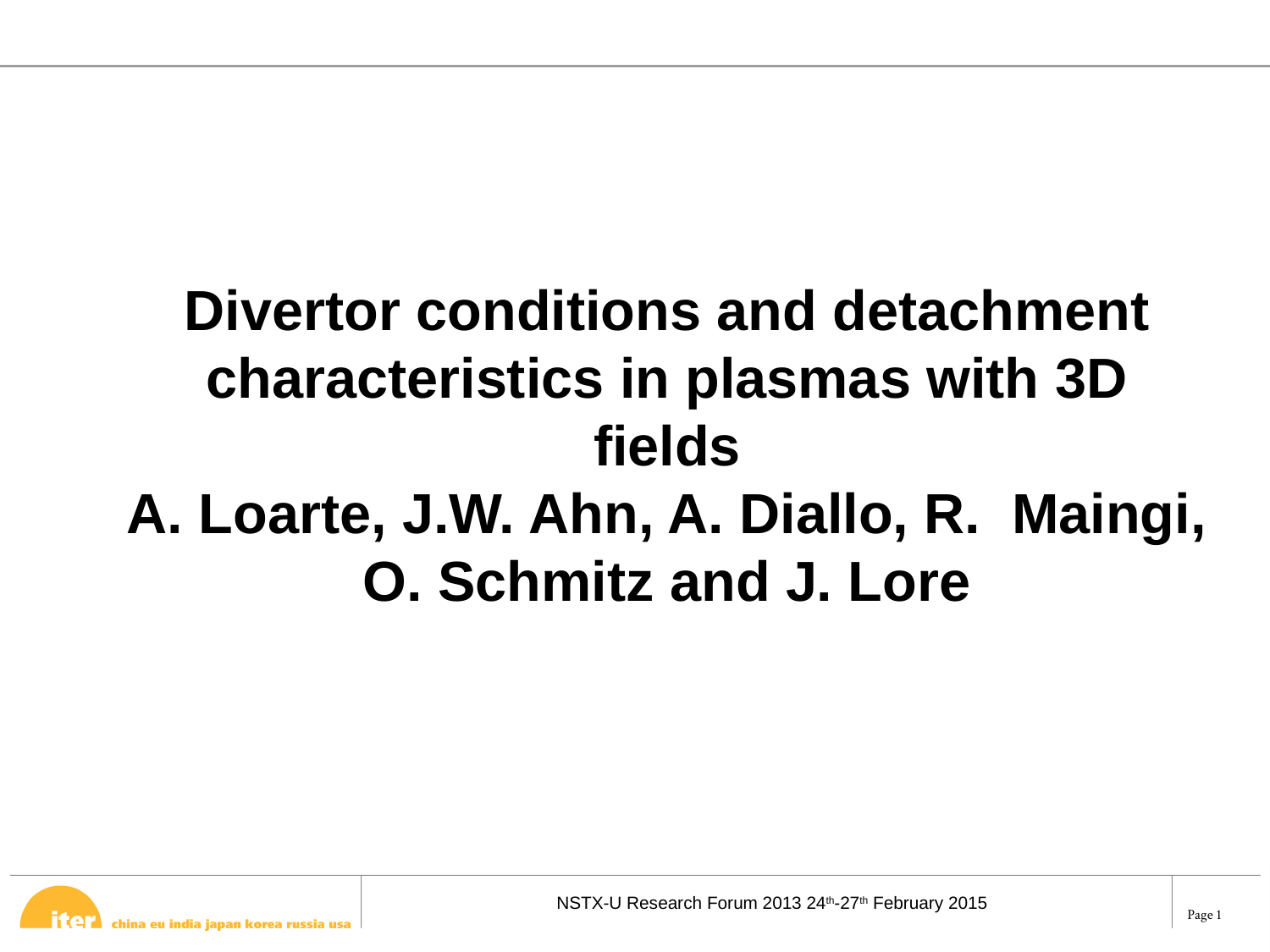

# Divertor conditions and detachment characteristics in plasmas with 3D fields A. Loarte, J.W. Ahn, A. Diallo, R.  Maingi, O. Schmitz and J. Lore